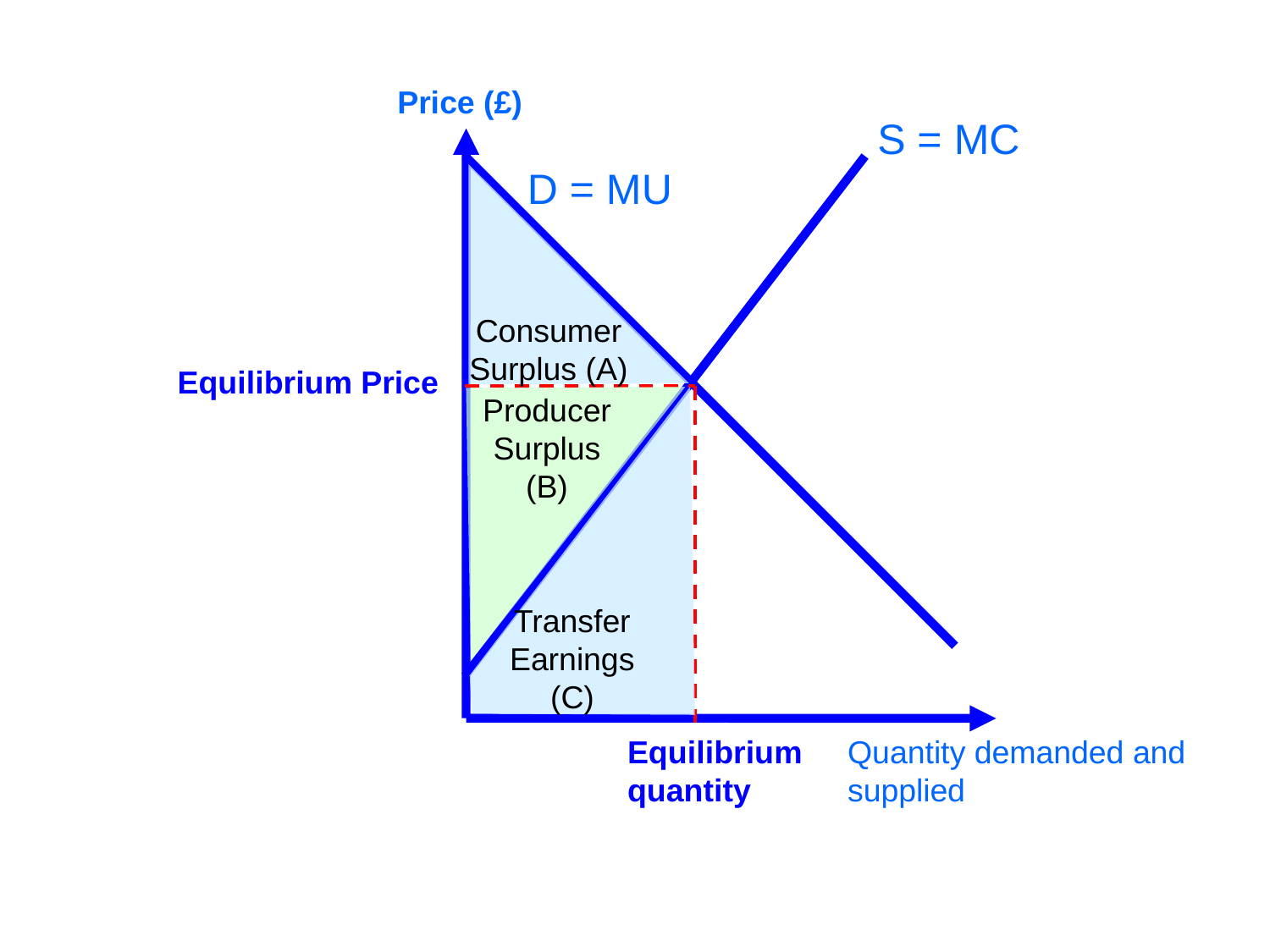

Price (£)
S = MC

D = MU
Consumer Surplus (A)
Equilibrium Price
Producer Surplus (B)
Transfer Earnings (C)

Equilibrium quantity
Quantity demanded and supplied